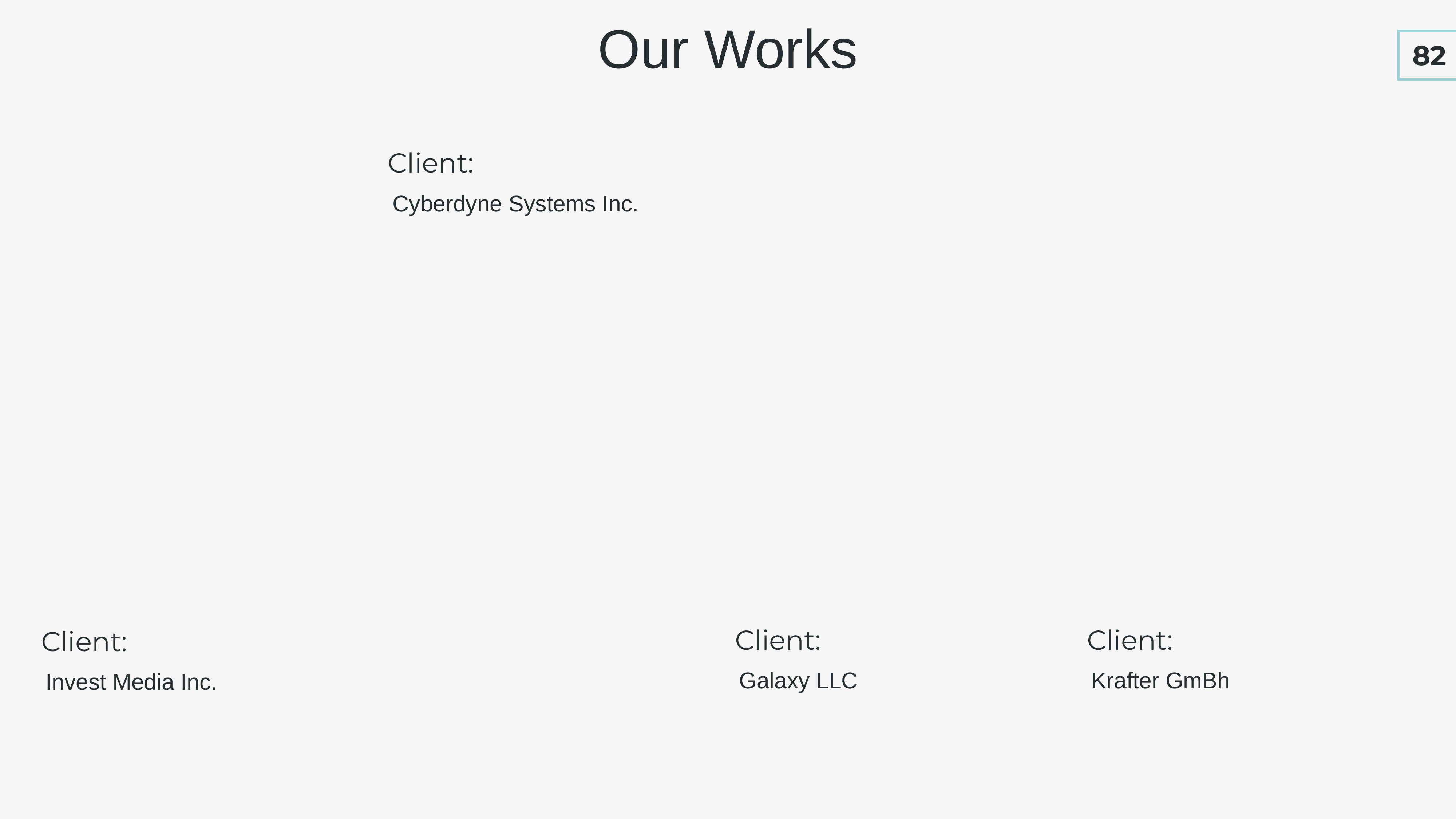

Our Works
82

Client:
Cyberdyne Systems Inc.

Client:
Client:
Client:
Galaxy LLC
Krafter GmBh
Invest Media Inc.